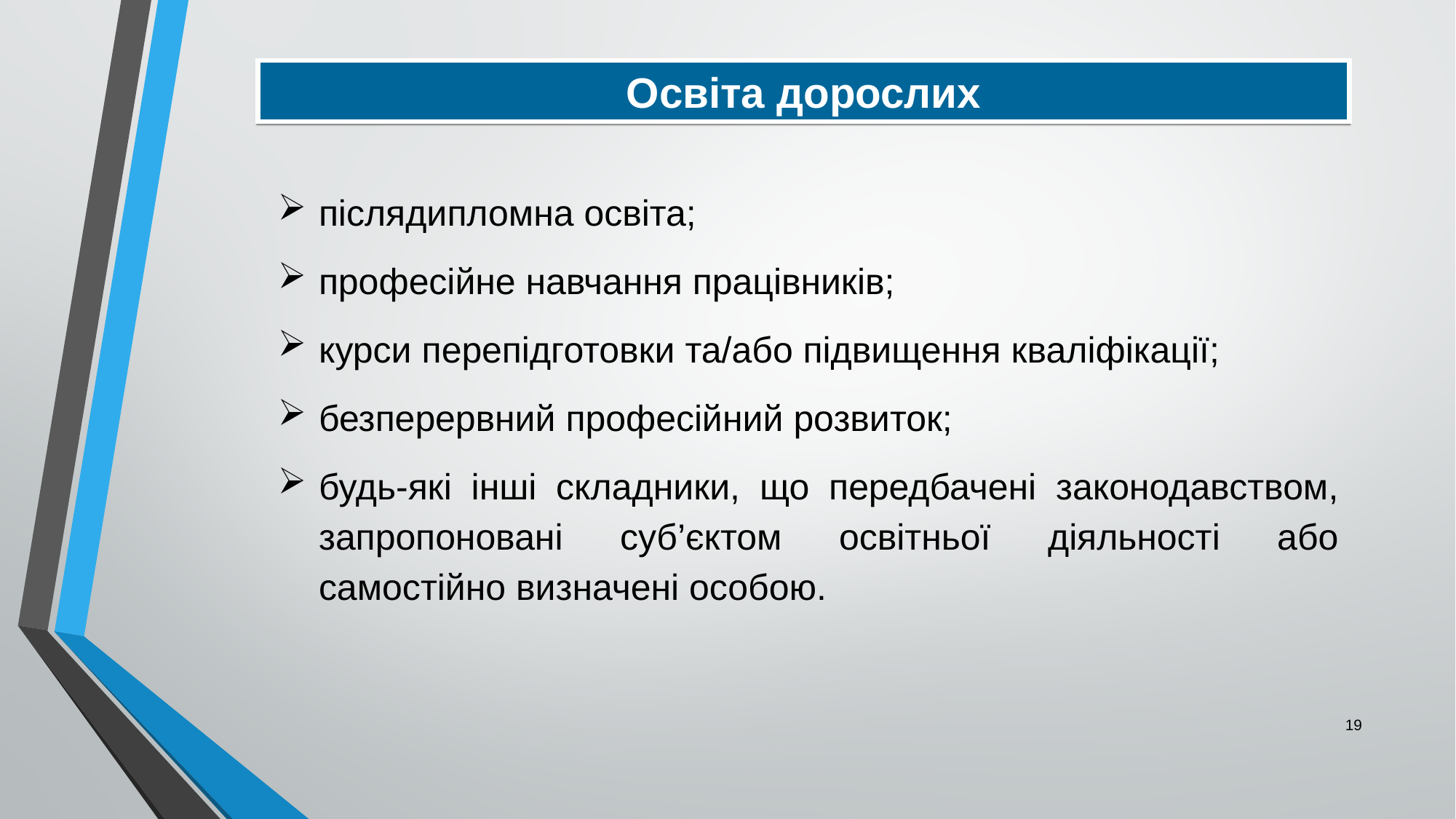

Освіта дорослих
післядипломна освіта;
професійне навчання працівників;
курси перепідготовки та/або підвищення кваліфікації;
безперервний професійний розвиток;
будь-які інші складники, що передбачені законодавством, запропоновані суб’єктом освітньої діяльності або самостійно визначені особою.
19